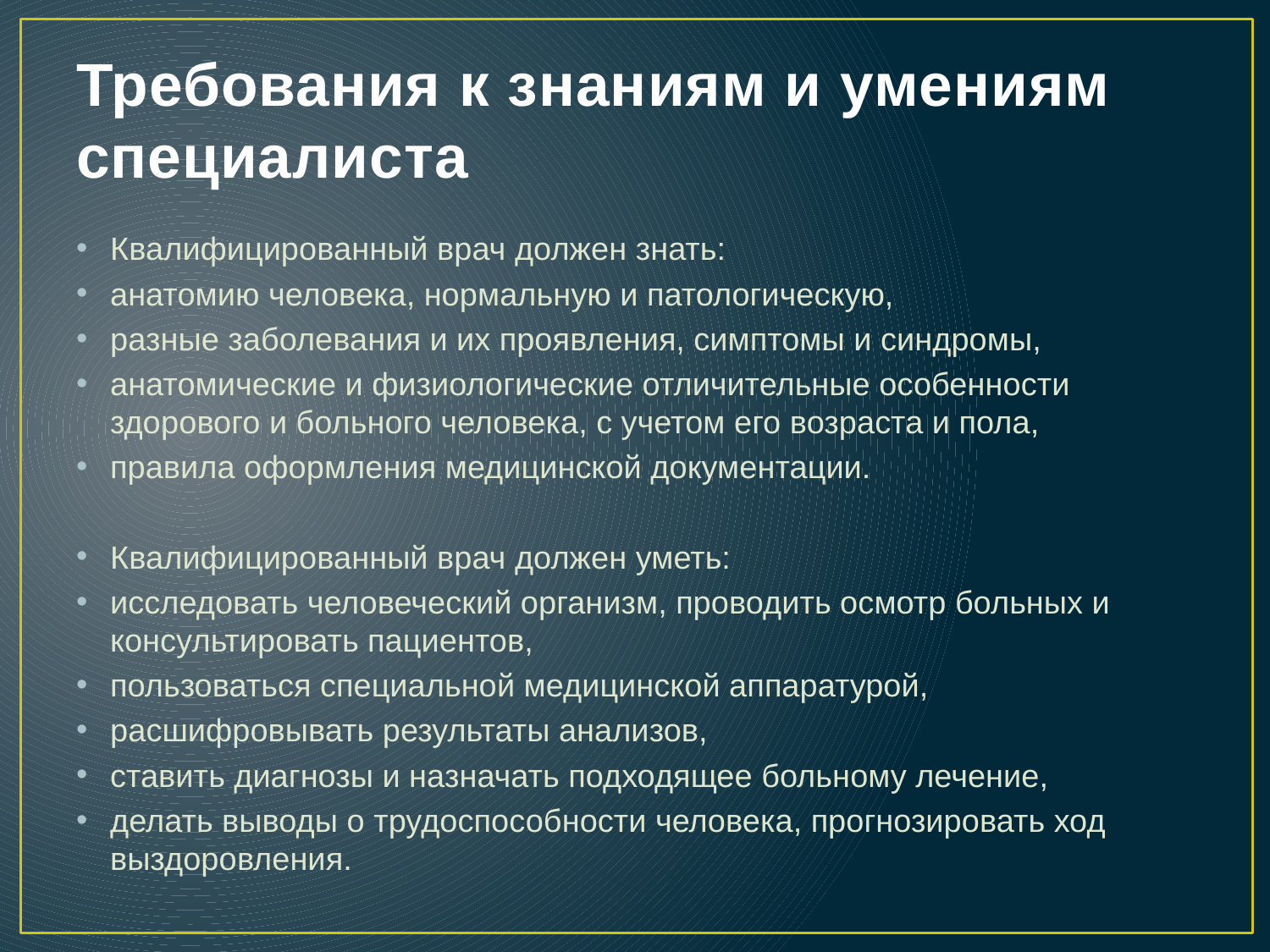

# Требования к знаниям и умениям специалиста
Квалифицированный врач должен знать:
анатомию человека, нормальную и патологическую,
разные заболевания и их проявления, симптомы и синдромы,
анатомические и физиологические отличительные особенности здорового и больного человека, с учетом его возраста и пола,
правила оформления медицинской документации.

Квалифицированный врач должен уметь:
исследовать человеческий организм, проводить осмотр больных и консультировать пациентов,
пользоваться специальной медицинской аппаратурой,
расшифровывать результаты анализов,
ставить диагнозы и назначать подходящее больному лечение,
делать выводы о трудоспособности человека, прогнозировать ход выздоровления.